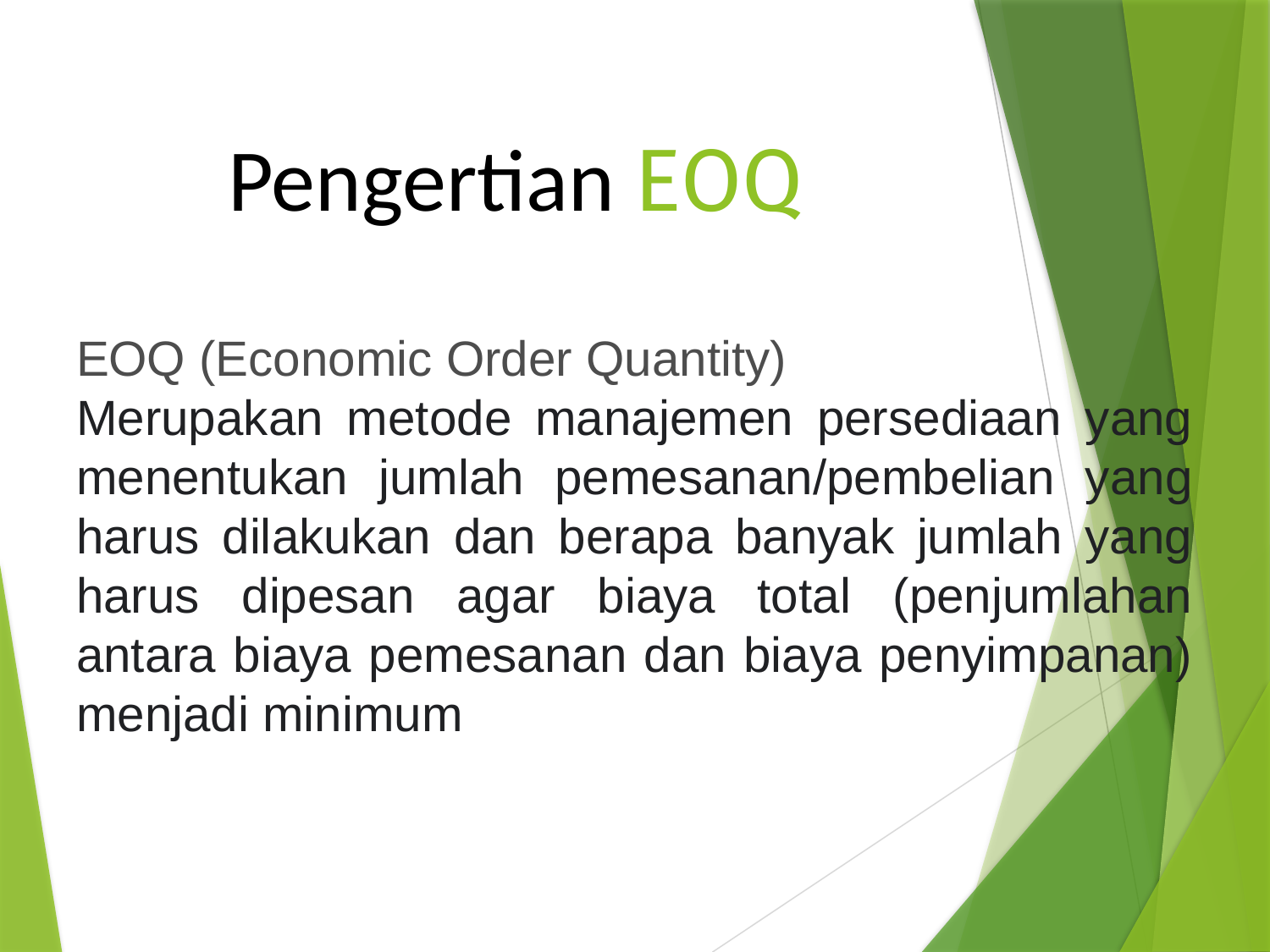

# Pengertian EOQ
EOQ (Economic Order Quantity)
Merupakan metode manajemen persediaan yang menentukan jumlah pemesanan/pembelian yang harus dilakukan dan berapa banyak jumlah yang harus dipesan agar biaya total (penjumlahan antara biaya pemesanan dan biaya penyimpanan) menjadi minimum